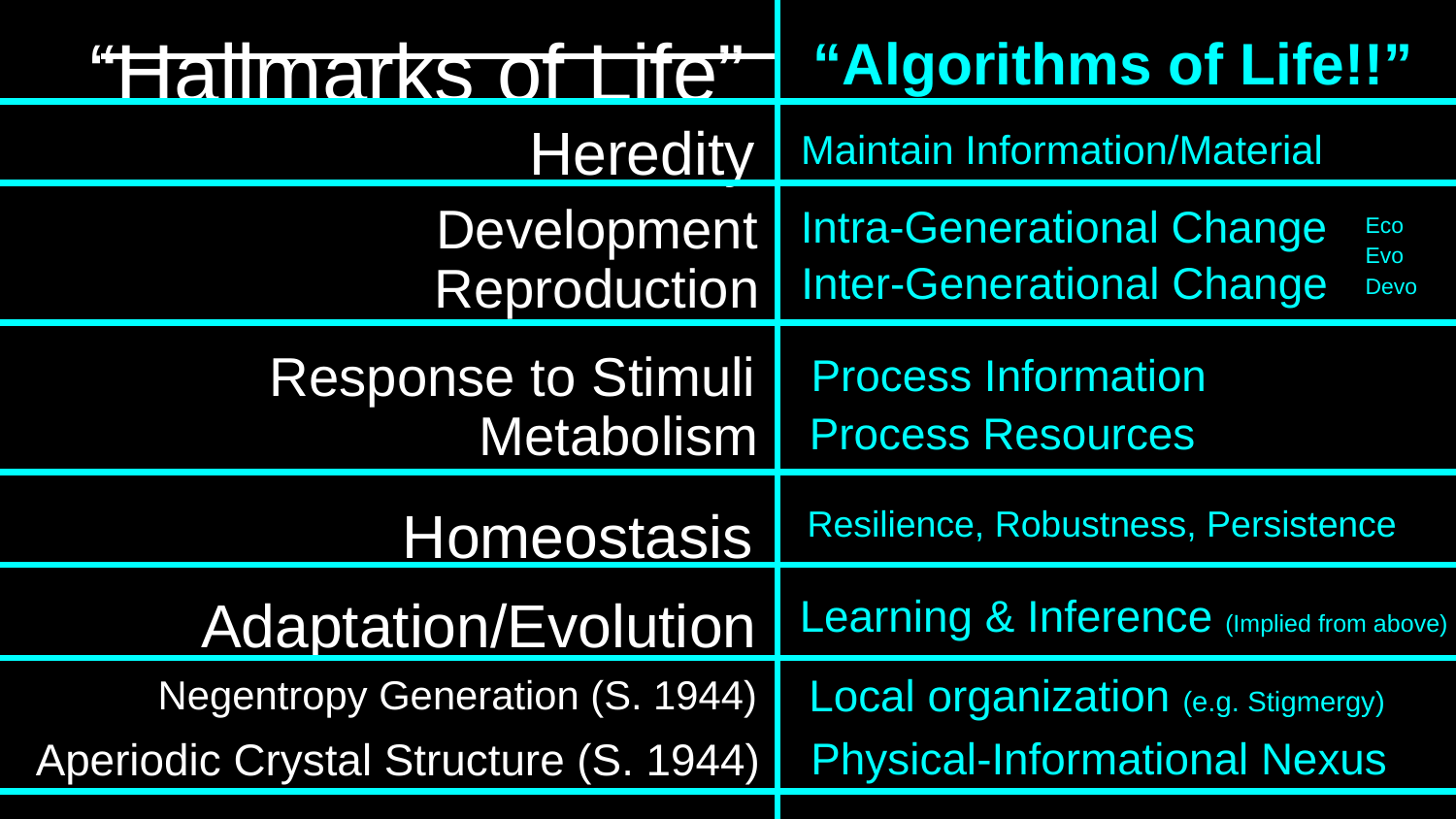

“Hallmarks of Life”

“Algorithms of Life!!”
Heredity
Maintain Information/Material
Development
Intra-Generational Change
Eco
Evo
Devo
Reproduction
Inter-Generational Change
Response to Stimuli
Process Information
Metabolism
Process Resources
Homeostasis
Resilience, Robustness, Persistence
 Adaptation/Evolution
Learning & Inference (Implied from above)
Local organization (e.g. Stigmergy)
Negentropy Generation (S. 1944)
Physical-Informational Nexus
Aperiodic Crystal Structure (S. 1944)